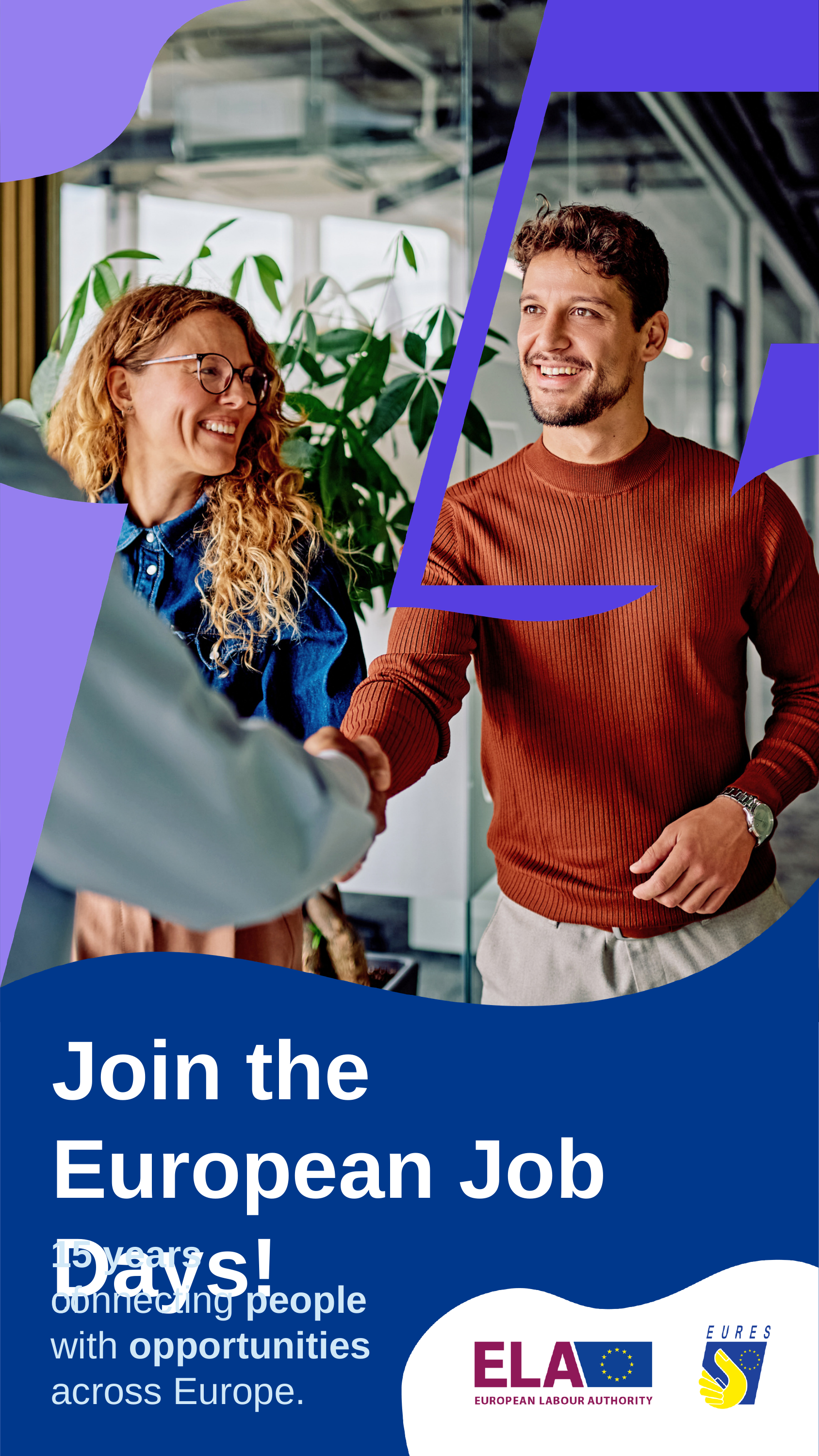

Join the European Job Days!

15 years of
connecting people with opportunities across Europe.